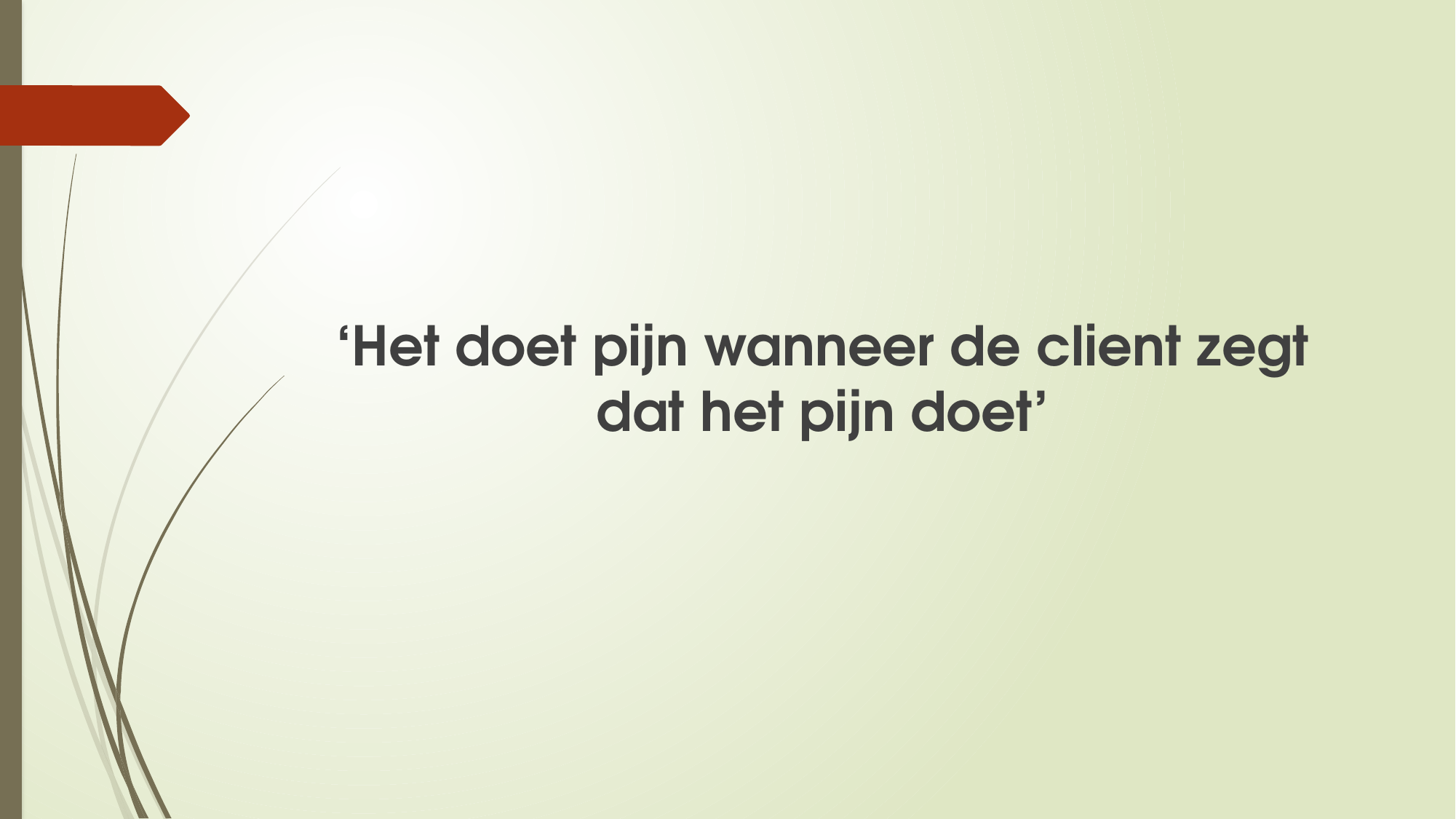

‘Het doet pijn wanneer de client zegt dat het pijn doet’